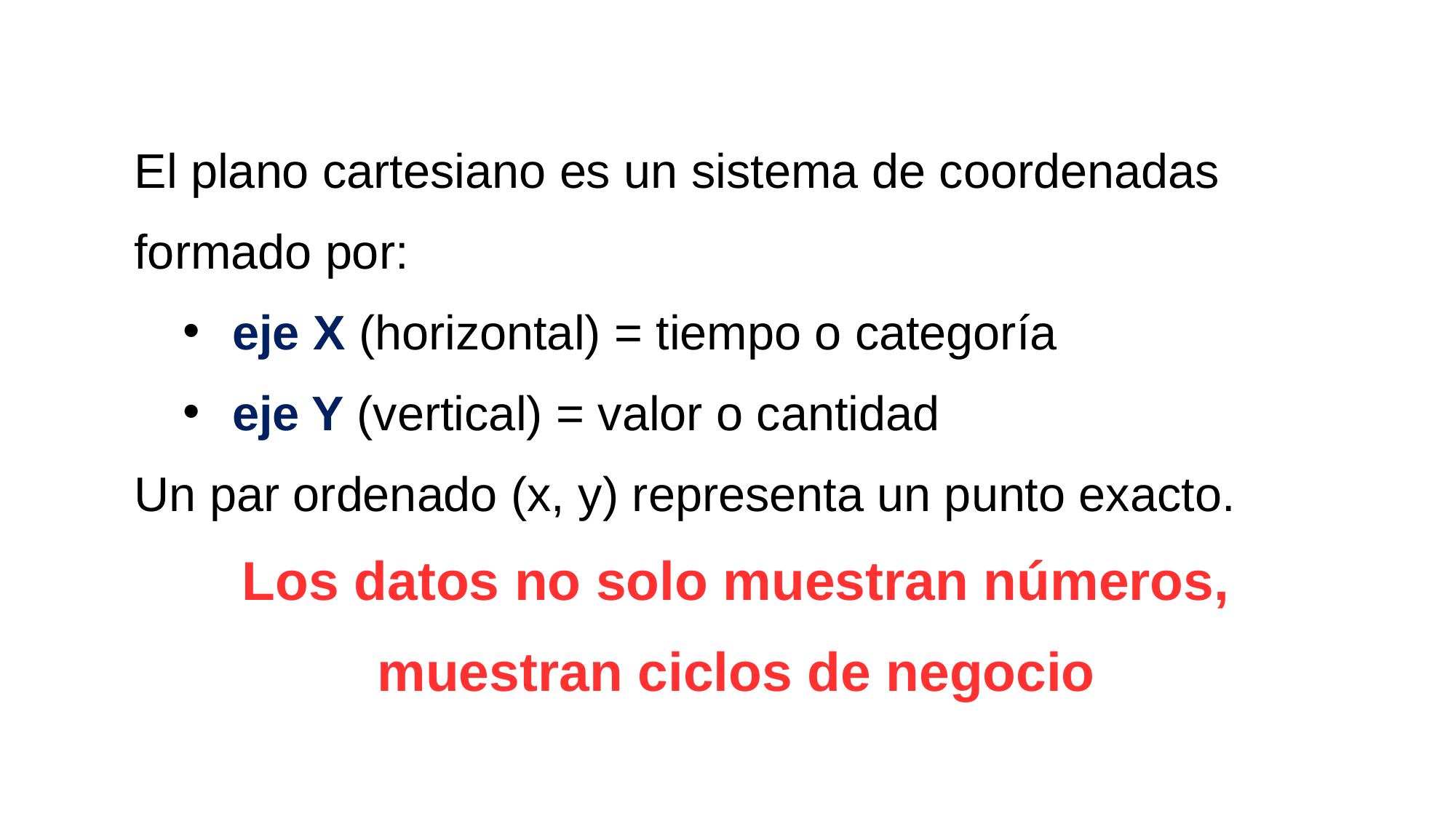

El plano cartesiano es un sistema de coordenadas formado por:
eje X (horizontal) = tiempo o categoría
eje Y (vertical) = valor o cantidad
Un par ordenado (x, y) representa un punto exacto.
Los datos no solo muestran números, muestran ciclos de negocio